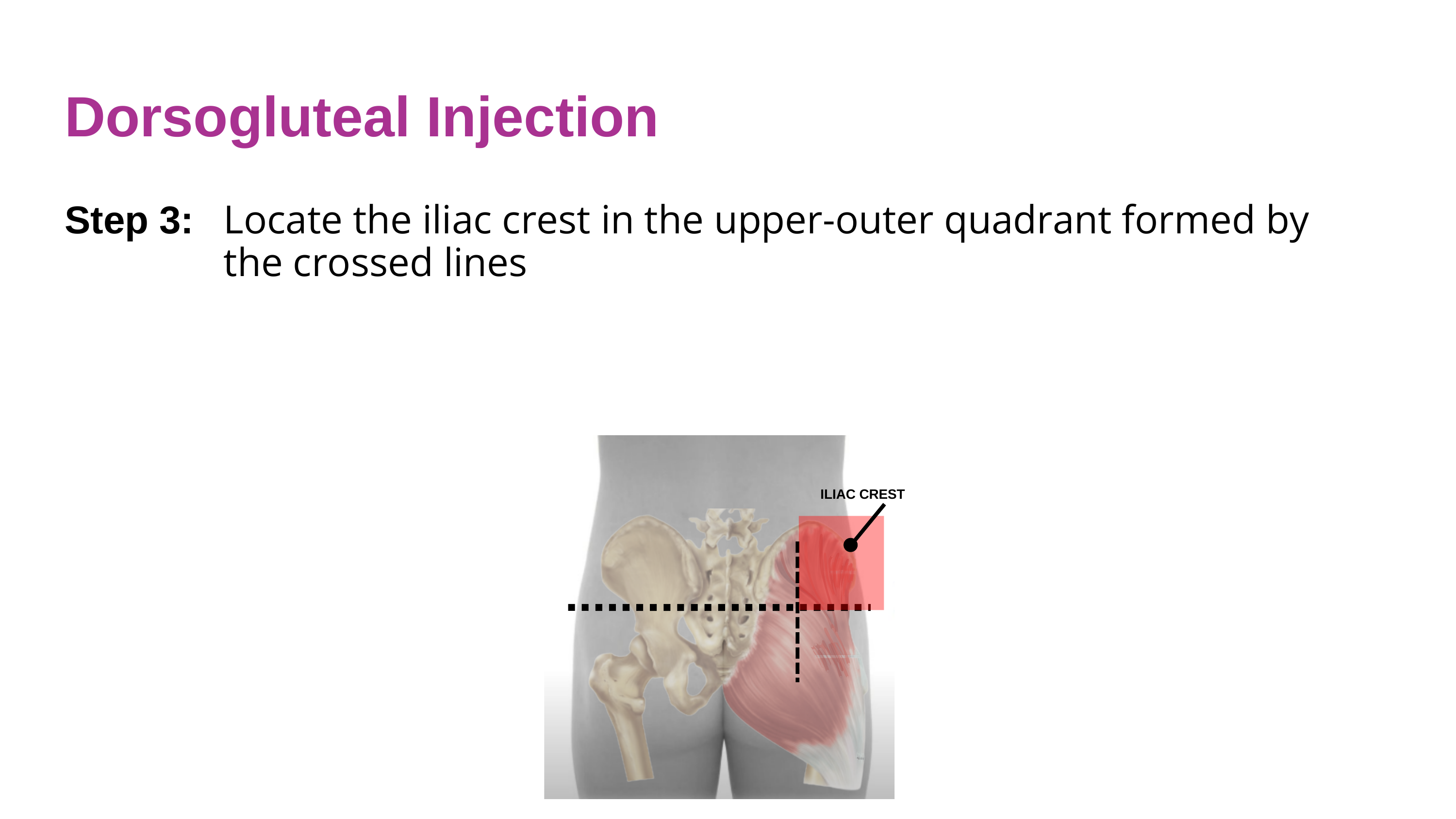

Dorsogluteal Injection
Step 3:
Locate the iliac crest in the upper-outer quadrant formed by the crossed lines

ILIAC CREST